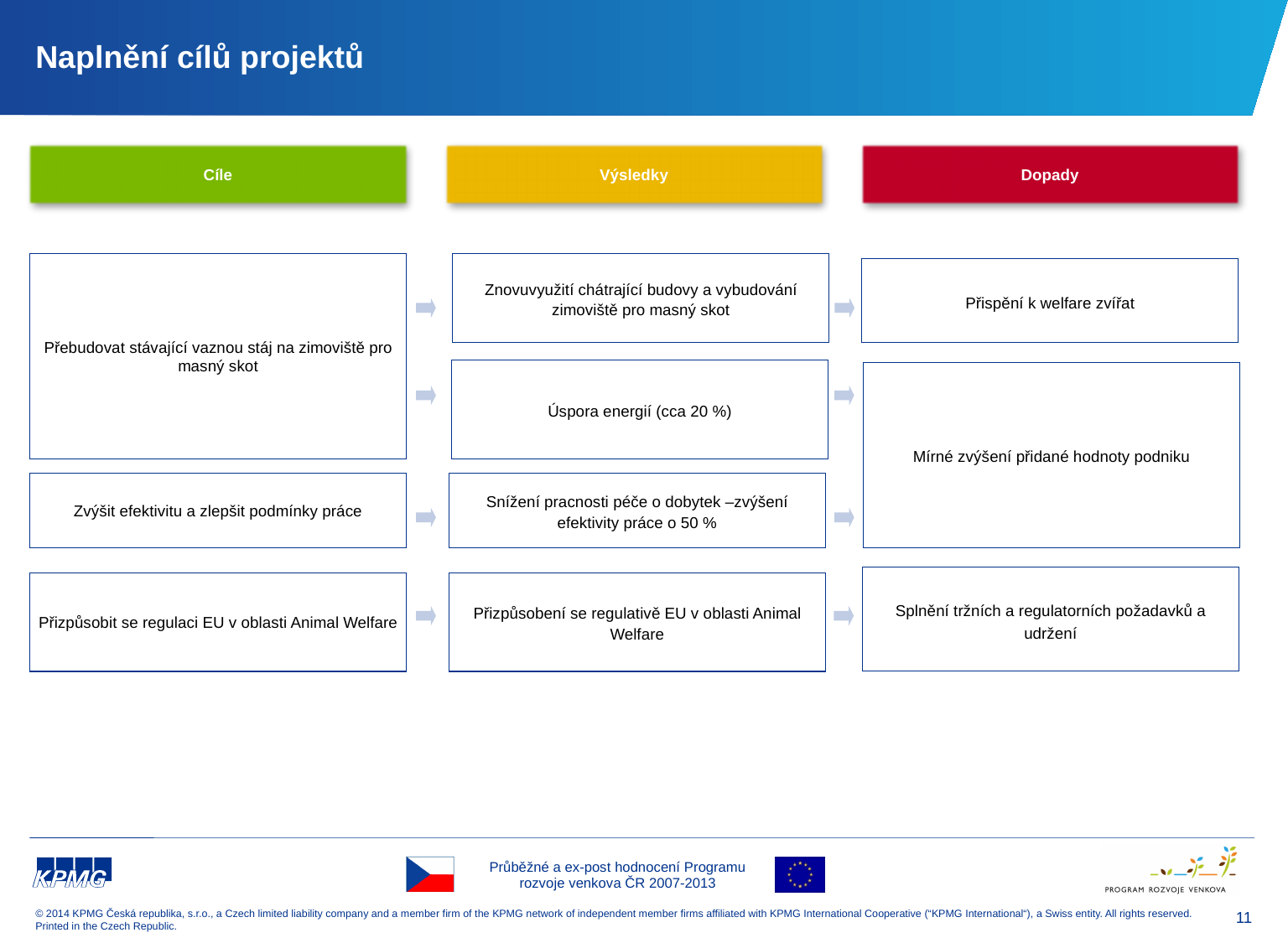

# Naplnění cílů projektů
Cíle
Výsledky
Dopady
Přebudovat stávající vaznou stáj na zimoviště pro masný skot
Znovuvyužití chátrající budovy a vybudování zimoviště pro masný skot
Přispění k welfare zvířat

Úspora energií (cca 20 %)
Mírné zvýšení přidané hodnoty podniku

Zvýšit efektivitu a zlepšit podmínky práce
Snížení pracnosti péče o dobytek –zvýšení efektivity práce o 50 %

Splnění tržních a regulatorních požadavků a udržení
Přizpůsobit se regulaci EU v oblasti Animal Welfare
Přizpůsobení se regulativě EU v oblasti Animal Welfare